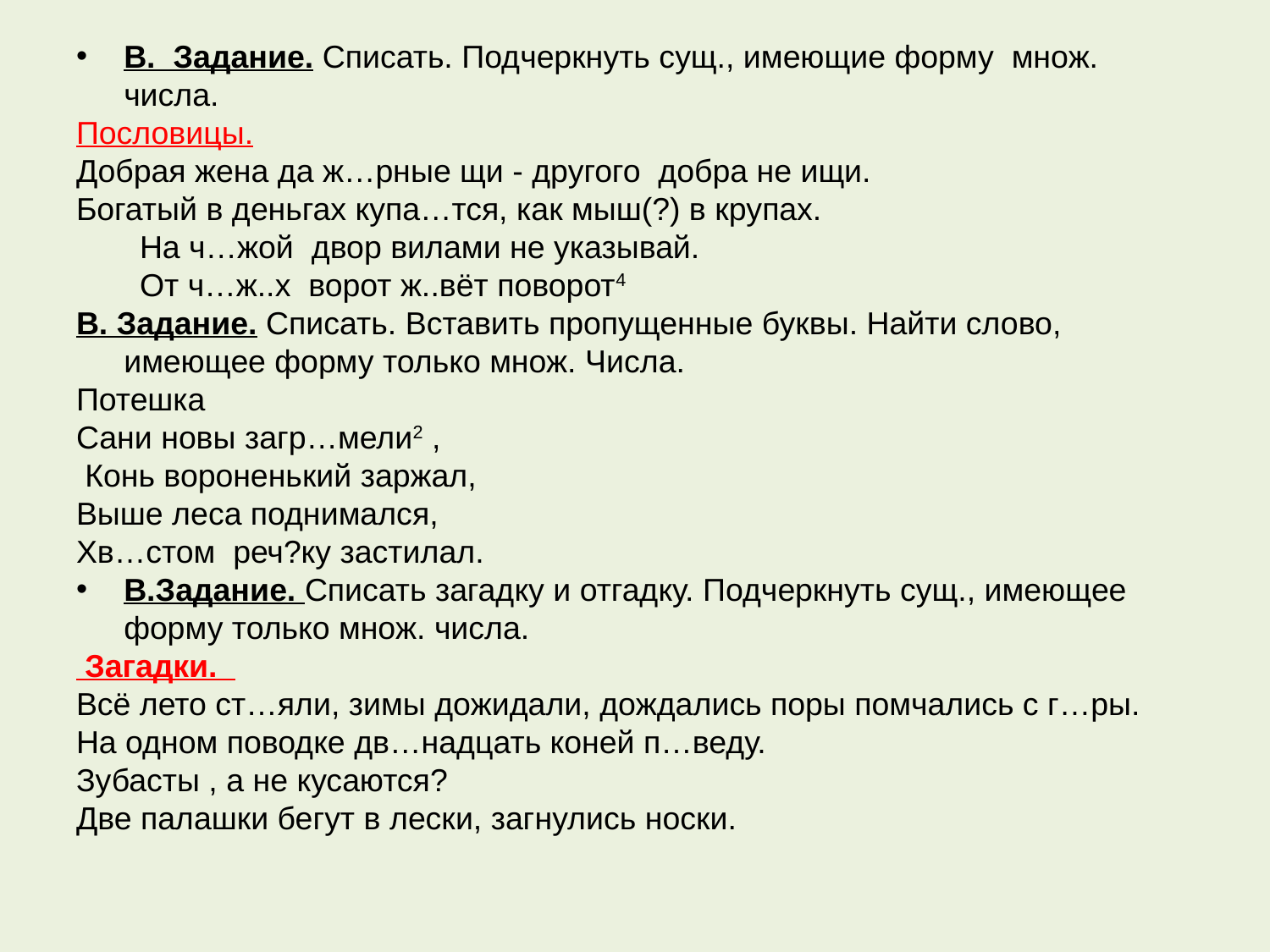

В.  Задание. Списать. Подчеркнуть сущ., имеющие форму  множ. числа.
Пословицы.
Добрая жена да ж…рные щи - другого  добра не ищи.
Богатый в деньгах купа…тся, как мыш(?) в крупах.
На ч…жой  двор вилами не указывай.
От ч…ж..х  ворот ж..вёт поворот4
В. Задание. Списать. Вставить пропущенные буквы. Найти слово, имеющее форму только множ. Числа.
Потешка
Сани новы загр…мели2 ,
 Конь вороненький заржал,
Выше леса поднимался,
Хв…стом  реч?ку застилал.
В.Задание. Списать загадку и отгадку. Подчеркнуть сущ., имеющее форму только множ. числа.
 Загадки.
Всё лето ст…яли, зимы дожидали, дождались поры помчались с г…ры.
На одном поводке дв…надцать коней п…веду.
Зубасты , а не кусаются?
Две палашки бегут в лески, загнулись носки.